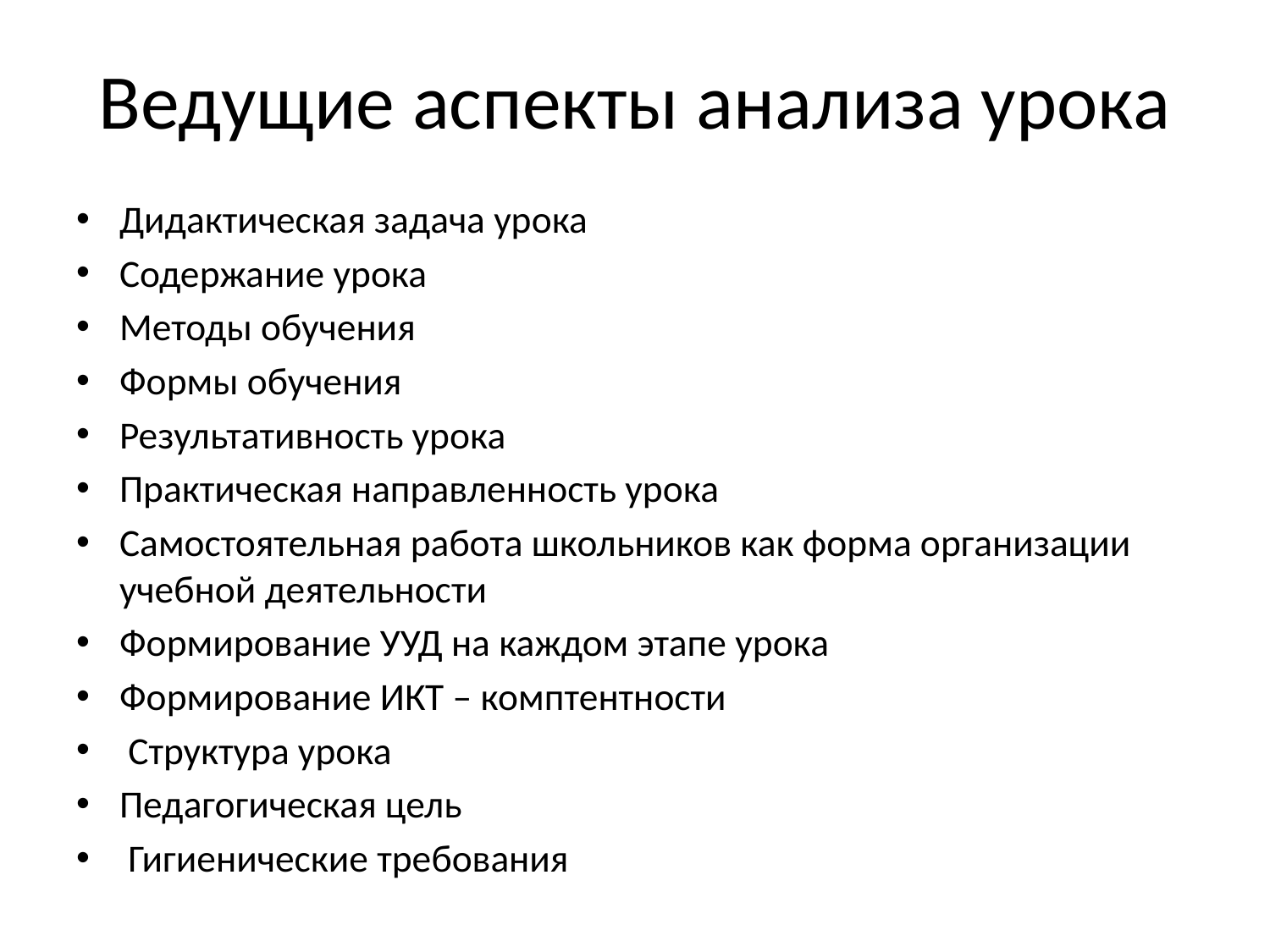

# Ведущие аспекты анализа урока
Дидактическая задача урока
Содержание урока
Методы обучения
Формы обучения
Результативность урока
Практическая направленность урока
Самостоятельная работа школьников как форма организации учебной деятельности
Формирование УУД на каждом этапе урока
Формирование ИКТ – комптентности
 Структура урока
Педагогическая цель
 Гигиенические требования